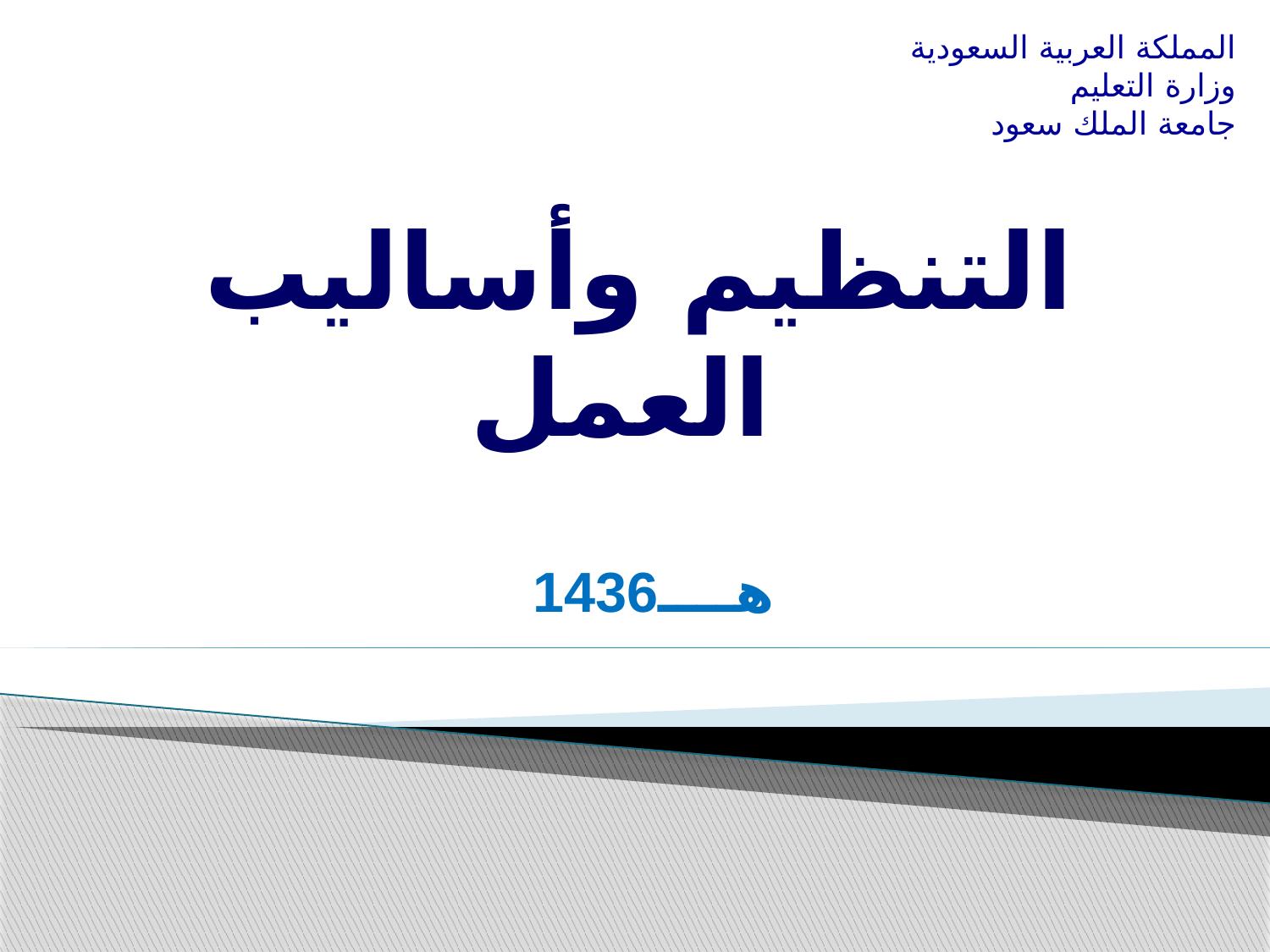

المملكة العربية السعودية
وزارة التعليم
جامعة الملك سعود
# التنظيم وأساليب العمل
1436هــــ